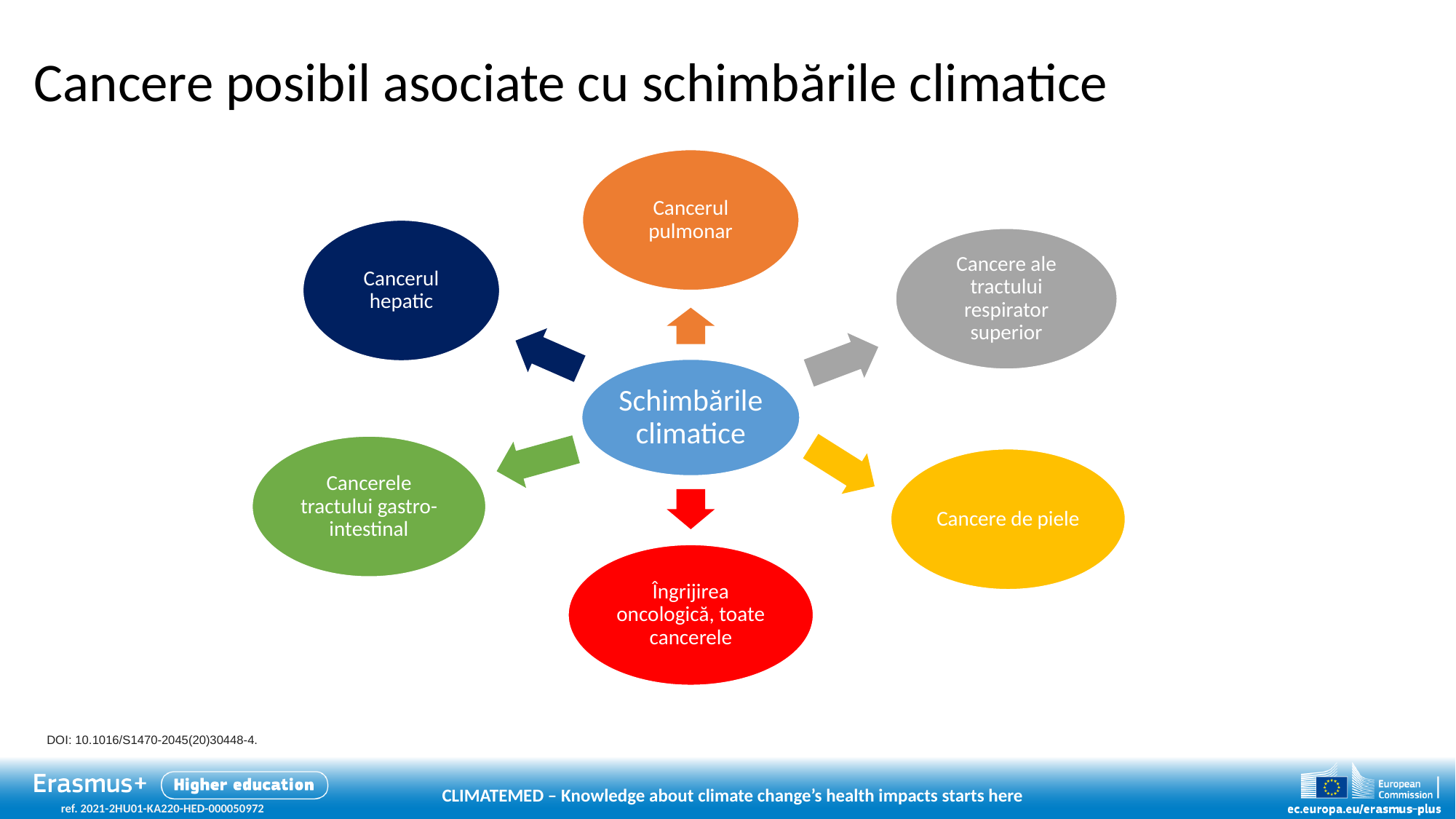

# Cancere posibil asociate cu schimbările climatice
Schimbările climatice

Cancerul pulmonar

Cancere ale tractului respirator superior

Cancere de piele

Îngrijirea oncologică, toate cancerele

Cancerele tractului gastro-intestinal

Cancerul hepatic
DOI: 10.1016/S1470-2045(20)30448-4.